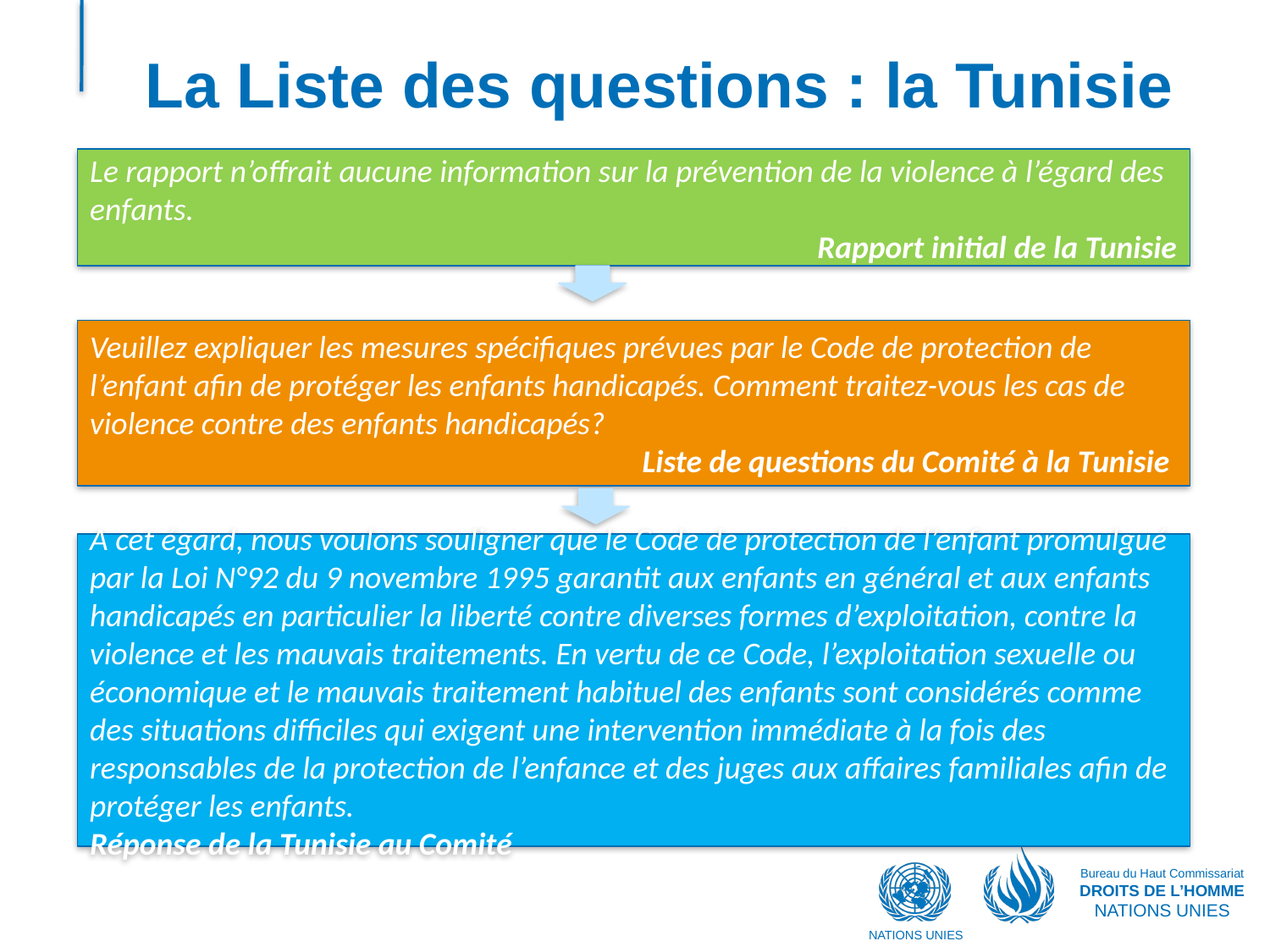

# La Liste des questions : la Tunisie

Le rapport n’offrait aucune information sur la prévention de la violence à l’égard des enfants.
Rapport initial de la Tunisie

Veuillez expliquer les mesures spécifiques prévues par le Code de protection de l’enfant afin de protéger les enfants handicapés. Comment traitez-vous les cas de violence contre des enfants handicapés?
Liste de questions du Comité à la Tunisie

A cet égard, nous voulons souligner que le Code de protection de l’enfant promulgué par la Loi N°92 du 9 novembre 1995 garantit aux enfants en général et aux enfants handicapés en particulier la liberté contre diverses formes d’exploitation, contre la violence et les mauvais traitements. En vertu de ce Code, l’exploitation sexuelle ou économique et le mauvais traitement habituel des enfants sont considérés comme des situations difficiles qui exigent une intervention immédiate à la fois des responsables de la protection de l’enfance et des juges aux affaires familiales afin de protéger les enfants.						Réponse de la Tunisie au Comité
Bureau du Haut Commissariat
DROITS DE L’HOMME
NATIONS UNIES
NATIONS UNIES